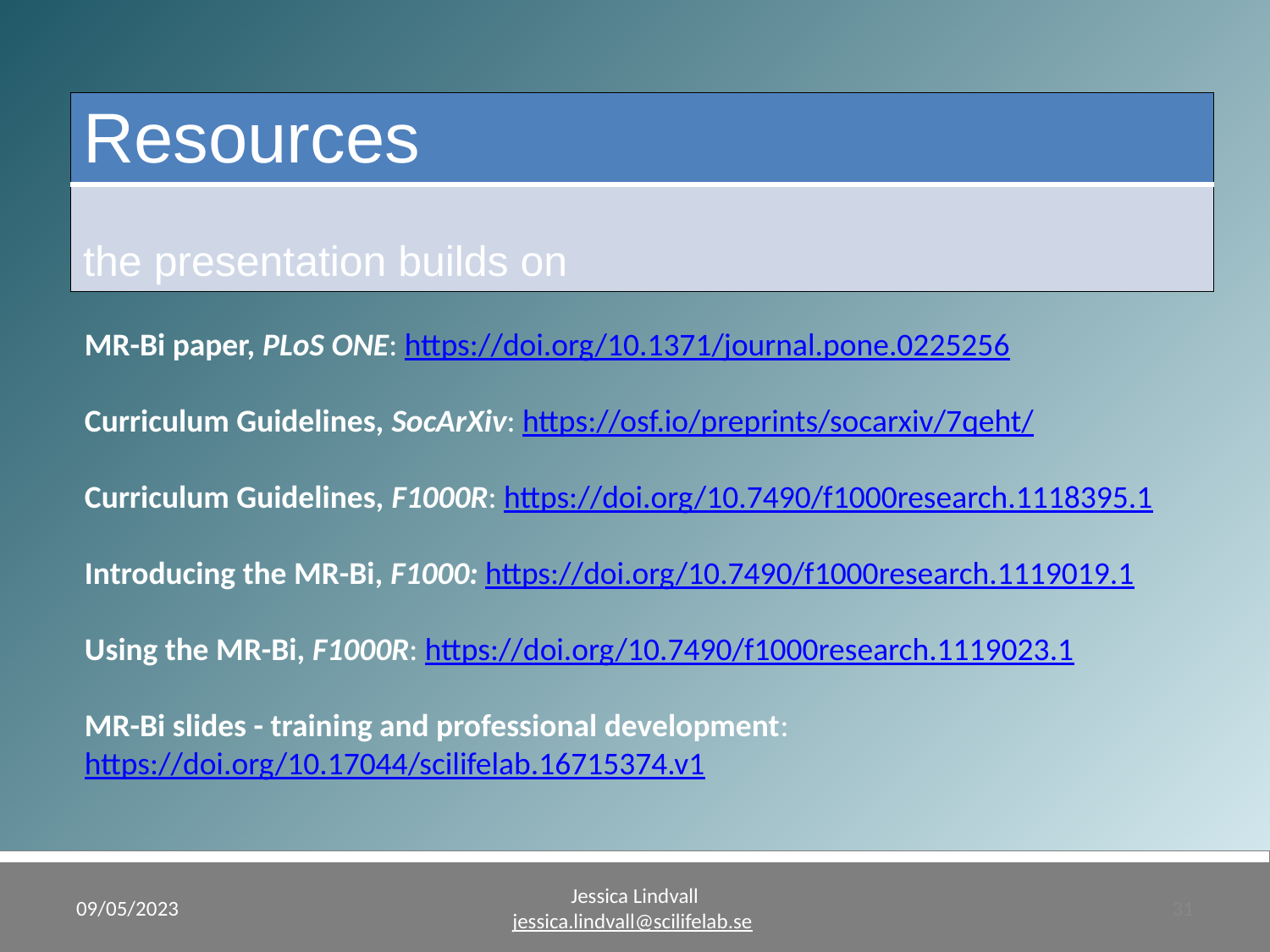

| Resources |
| --- |
| the presentation builds on |
MR-Bi paper, PLoS ONE: https://doi.org/10.1371/journal.pone.0225256

Curriculum Guidelines, SocArXiv: https://osf.io/preprints/socarxiv/7qeht/

Curriculum Guidelines, F1000R: https://doi.org/10.7490/f1000research.1118395.1

Introducing the MR-Bi, F1000: https://doi.org/10.7490/f1000research.1119019.1

Using the MR-Bi, F1000R: https://doi.org/10.7490/f1000research.1119023.1

MR-Bi slides - training and professional development: https://doi.org/10.17044/scilifelab.16715374.v1

09/05/2023
Jessica Lindvall
jessica.lindvall@scilifelab.se
31